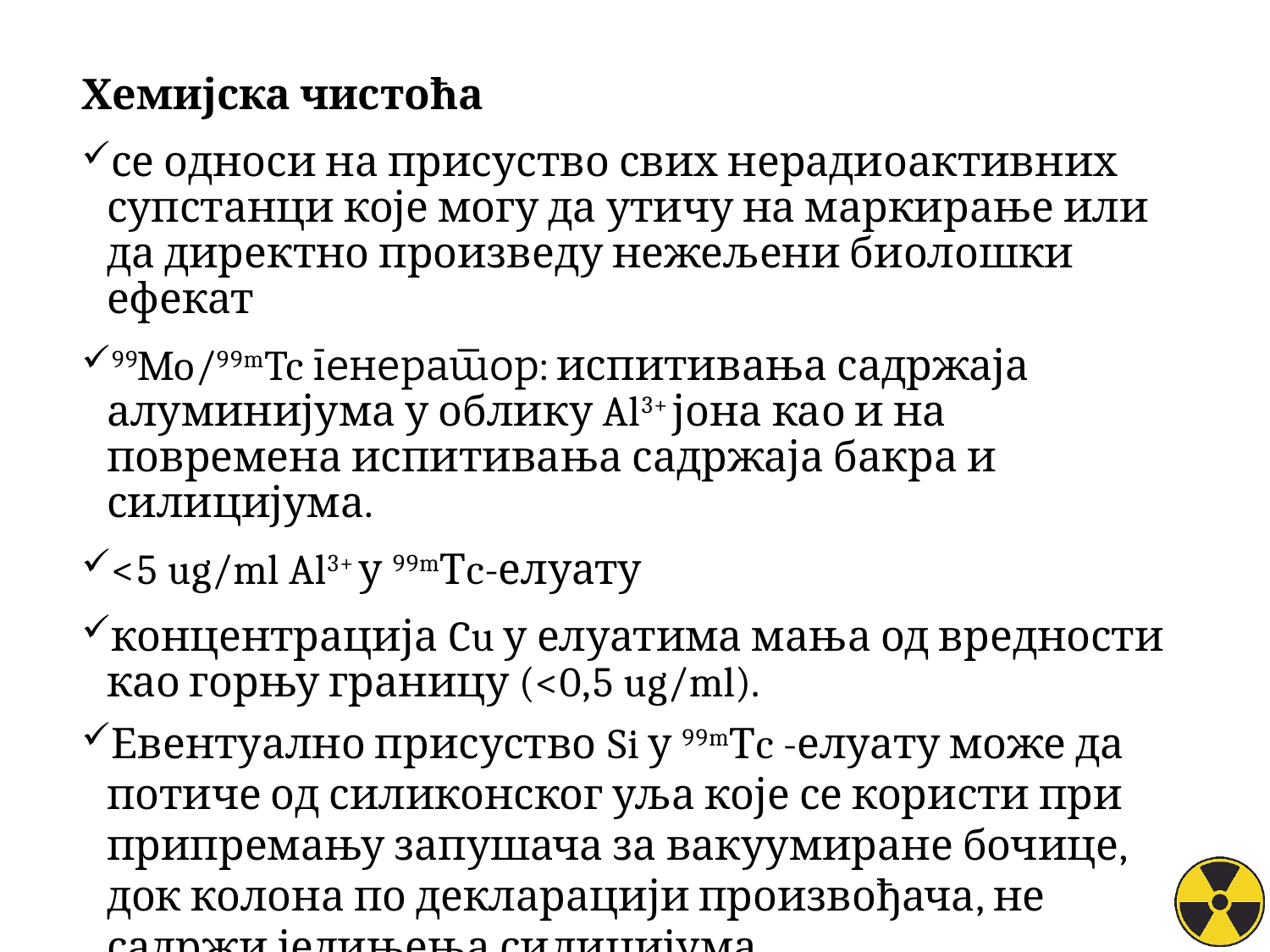

Хемијска чистоћа
се односи на присуство свих нерадиоактивних супстанци које могу да утичу на маркирање или да директно произведу нежељени биолошки ефекат
99Mo/99mTc генератор: испитивања садржаја алуминијума у облику Al3+ јона као и на повремена испитивања садржаја бакра и силицијума.
<5 ug/ml Al3+ у 99mТc-елуату
концентрација Cu у елуатима мања од вредности као горњу границу (<0,5 ug/ml).
Евентуално присуство Si у 99mТc -елуату може да потиче од силиконског уља које се користи при припремању запушача за вакуумиране бочице, док колона по декларацији произвођача, не садржи једињења силицијума